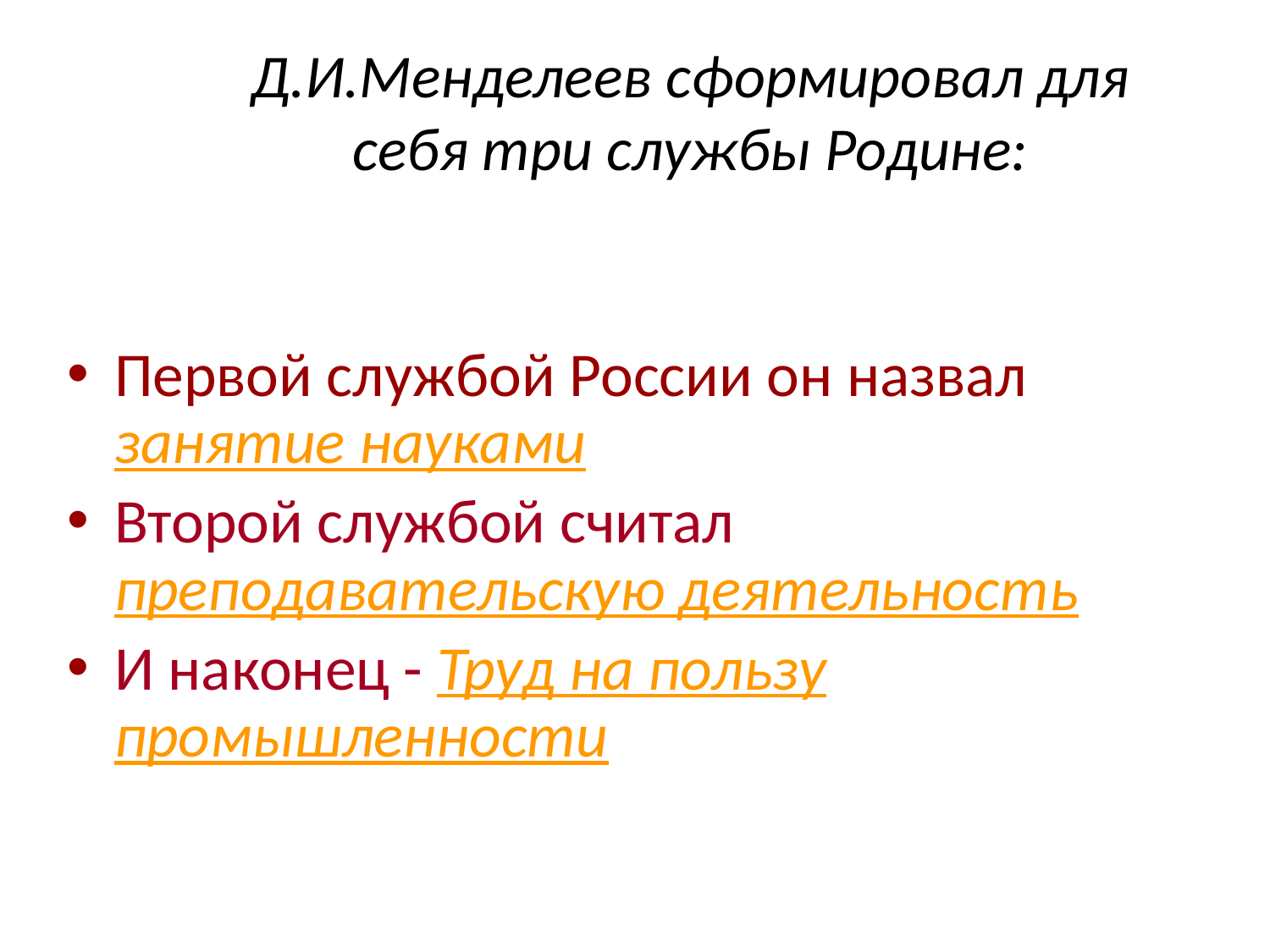

# Д.И.Менделеев сформировал для себя три службы Родине:

Первой службой России он назвал занятие науками
Второй службой считал преподавательскую деятельность
И наконец - Труд на пользу промышленности